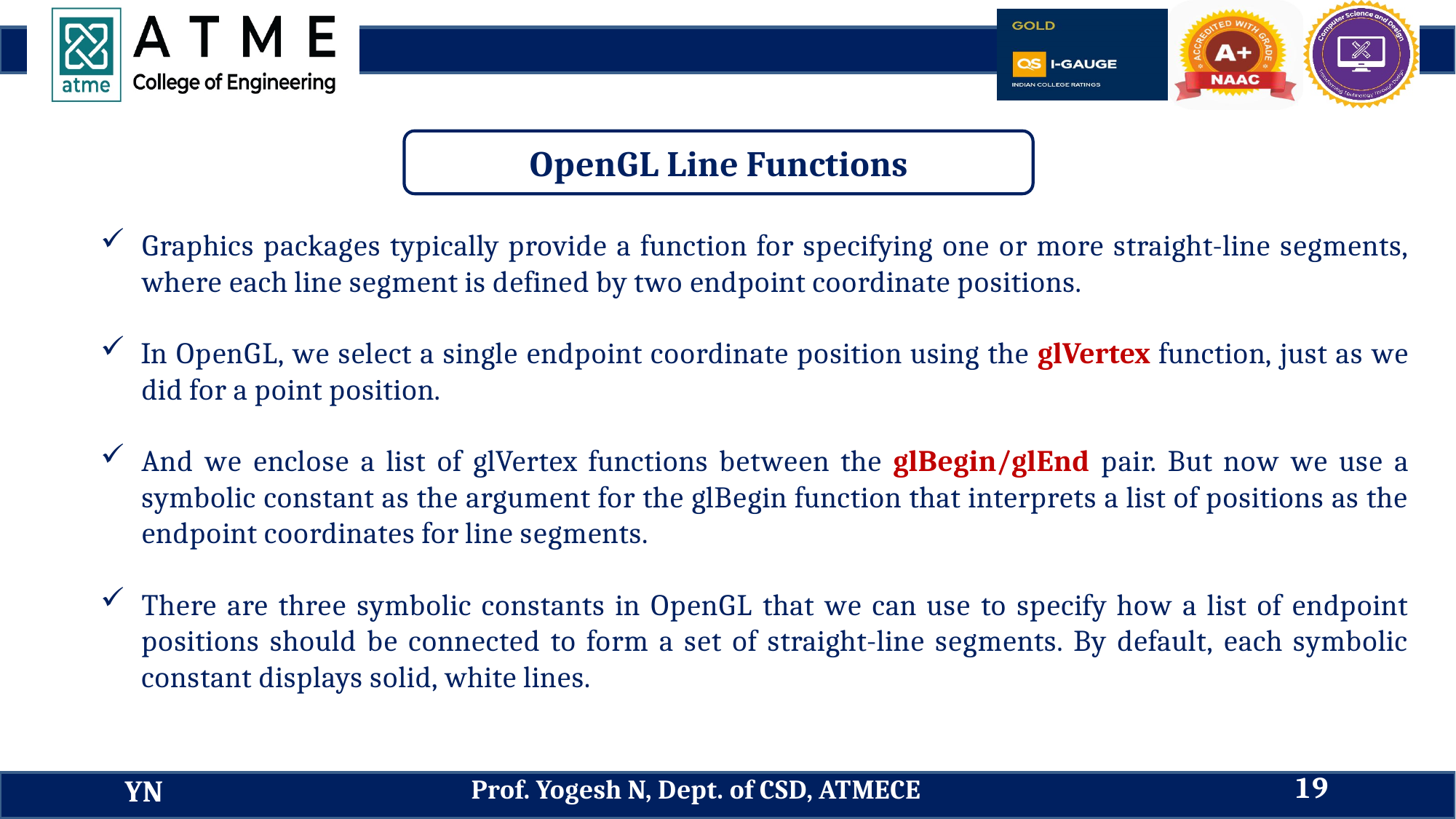

OpenGL Line Functions
Graphics packages typically provide a function for specifying one or more straight-line segments, where each line segment is defined by two endpoint coordinate positions.

In OpenGL, we select a single endpoint coordinate position using the glVertex function, just as we did for a point position.

And we enclose a list of glVertex functions between the glBegin/glEnd pair. But now we use a symbolic constant as the argument for the glBegin function that interprets a list of positions as the endpoint coordinates for line segments.

There are three symbolic constants in OpenGL that we can use to specify how a list of endpoint positions should be connected to form a set of straight-line segments. By default, each symbolic constant displays solid, white lines.
19
Prof. Yogesh N, Dept. of CSD, ATMECE
YN